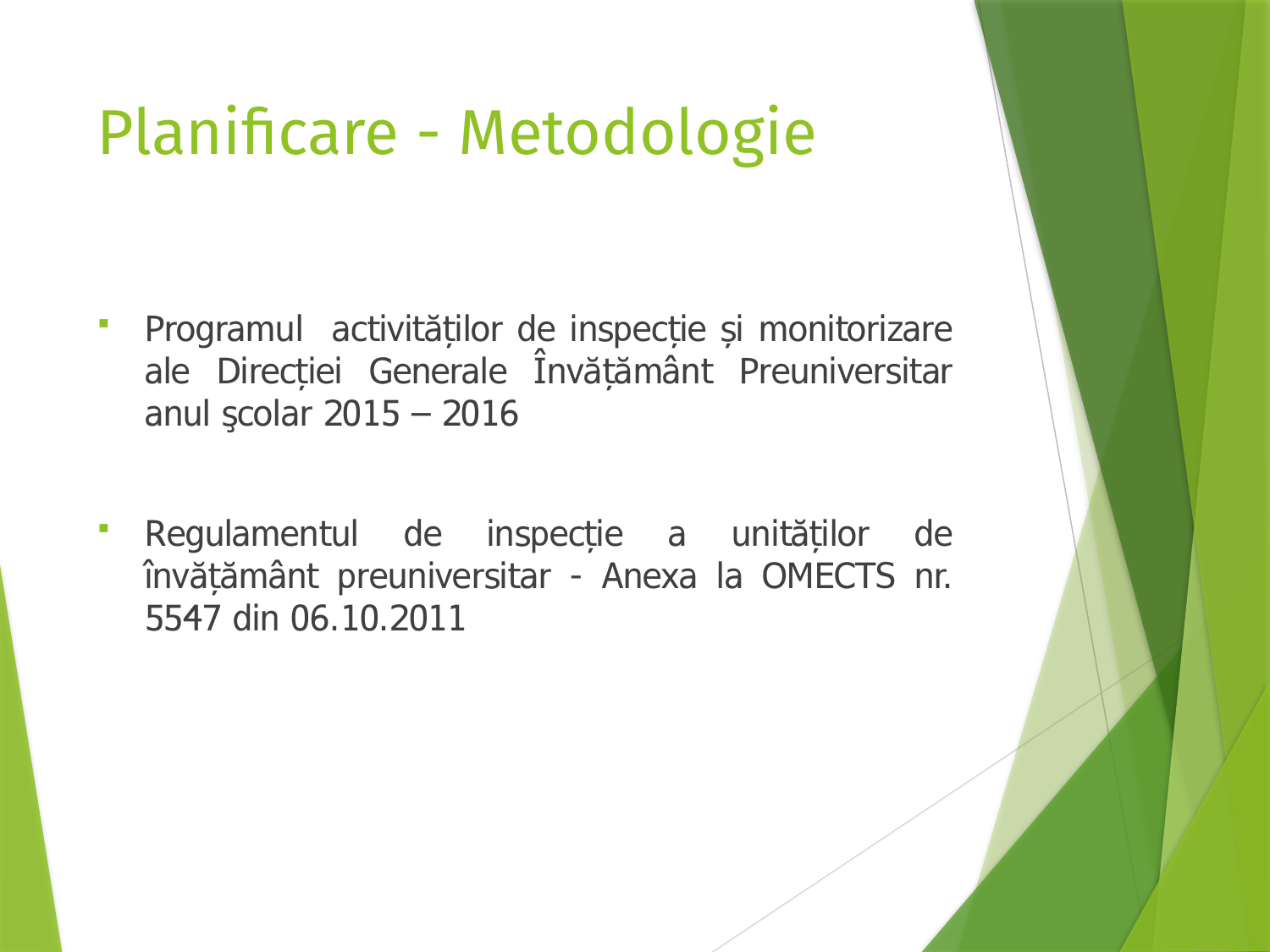

# Planificare - Metodologie
Programul  activităților de inspecție și monitorizare ale Direcției Generale Învățământ Preuniversitar anul şcolar 2015 – 2016

Regulamentul de inspecție a unităților de învățământ preuniversitar - Anexa la OMECTS nr. 5547 din 06.10.2011